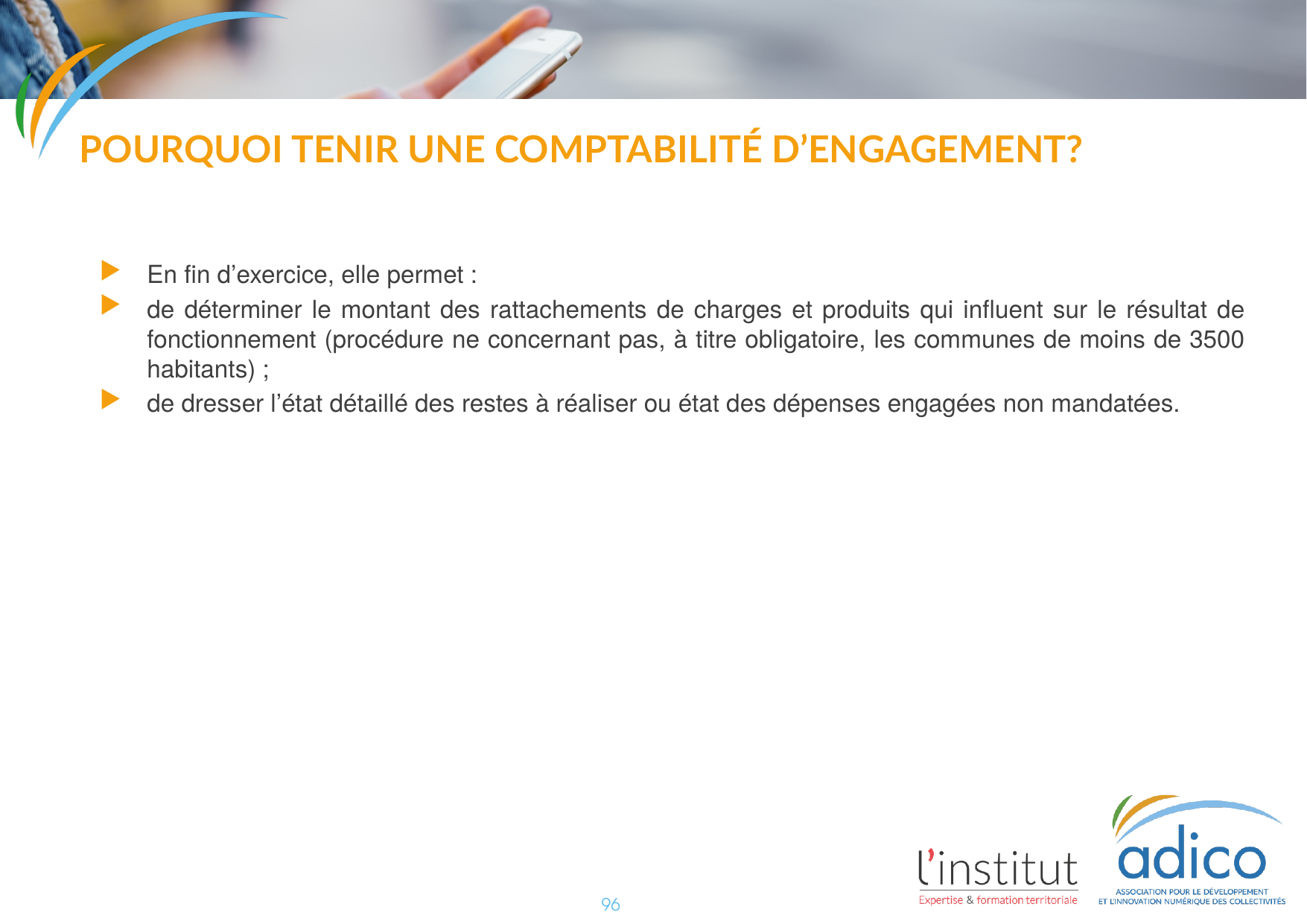

# Pourquoi tenir une comptabilité d’engagement?
En fin d’exercice, elle permet :
de déterminer le montant des rattachements de charges et produits qui influent sur le résultat de fonctionnement (procédure ne concernant pas, à titre obligatoire, les communes de moins de 3500 habitants) ;
de dresser l’état détaillé des restes à réaliser ou état des dépenses engagées non mandatées.